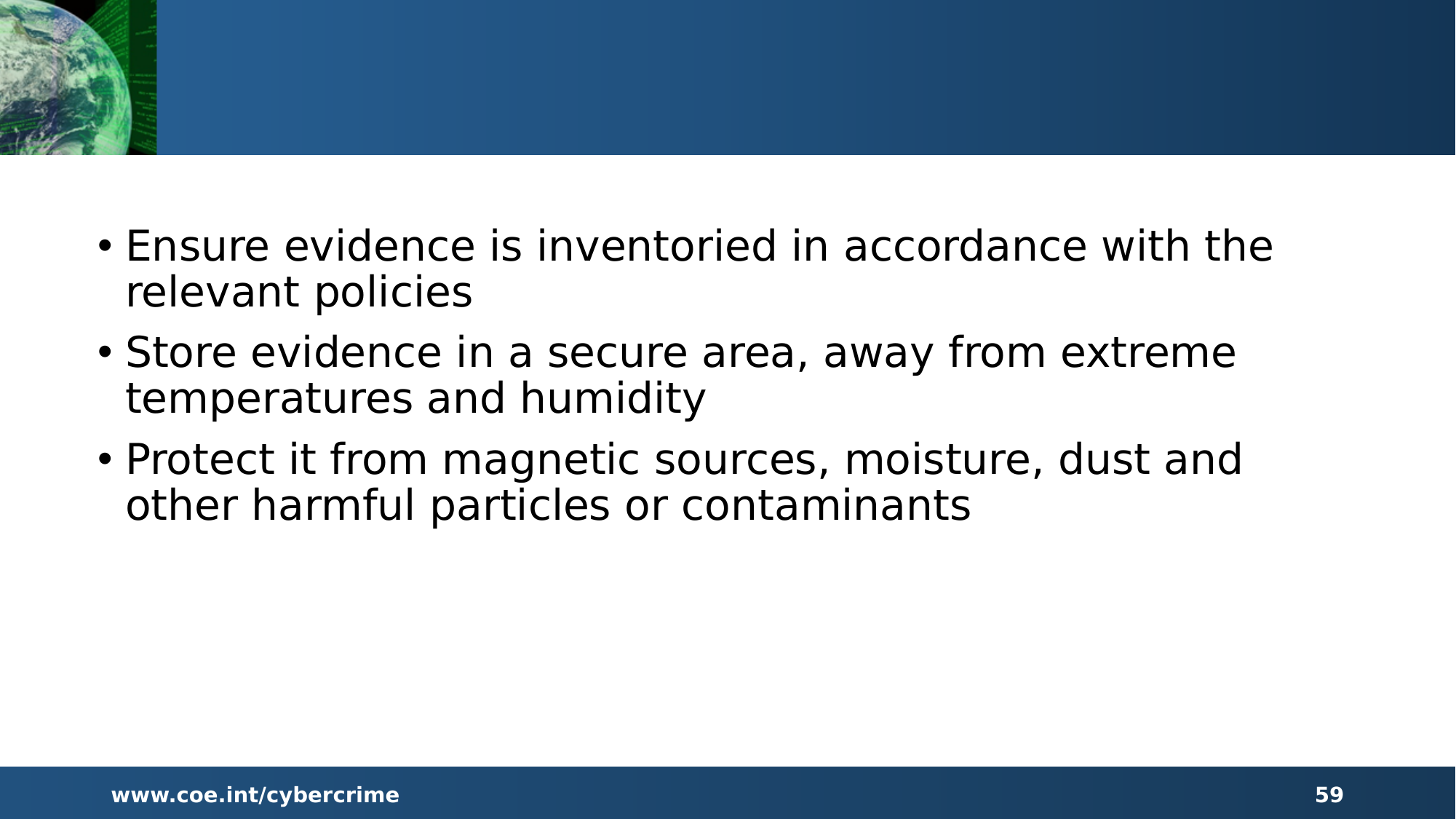

Ensure evidence is inventoried in accordance with the relevant policies
Store evidence in a secure area, away from extreme temperatures and humidity
Protect it from magnetic sources, moisture, dust and other harmful particles or contaminants

www.coe.int/cybercrime
59